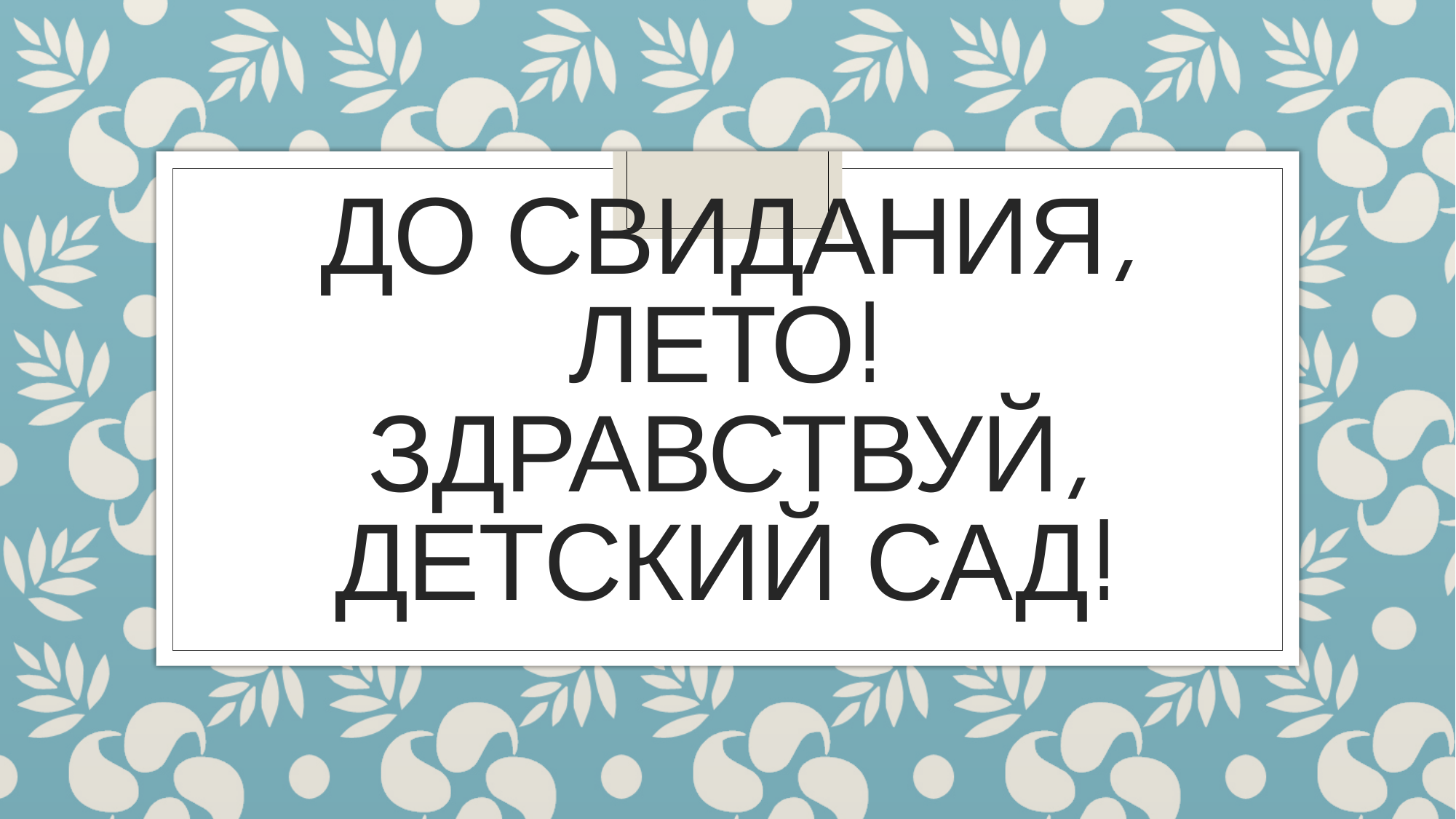

# До свидания, лето! Здравствуй, детский сад!